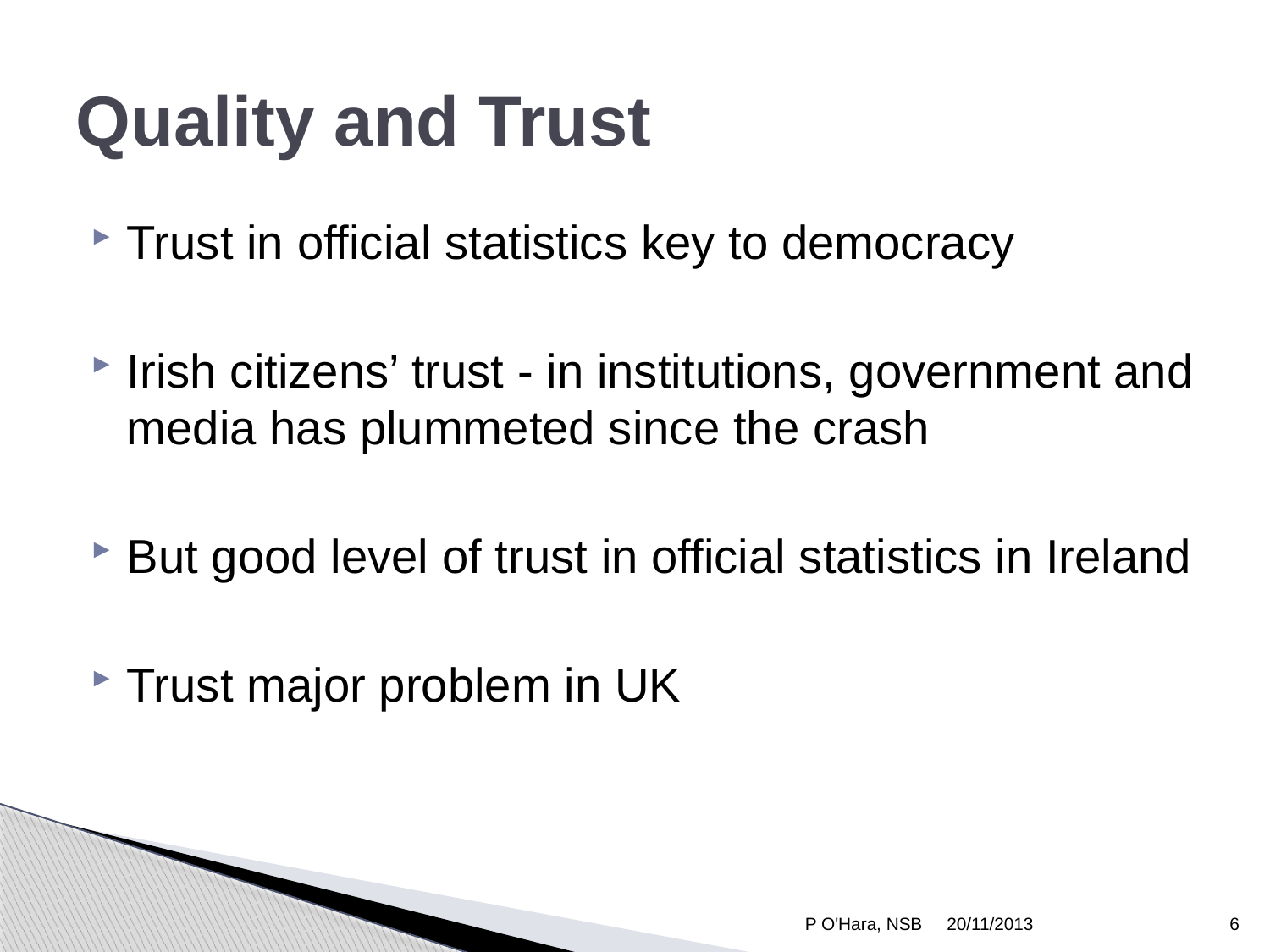

# Quality and Trust
Trust in official statistics key to democracy

Irish citizens’ trust - in institutions, government and media has plummeted since the crash

But good level of trust in official statistics in Ireland

Trust major problem in UK
P O'Hara, NSB
20/11/2013
6